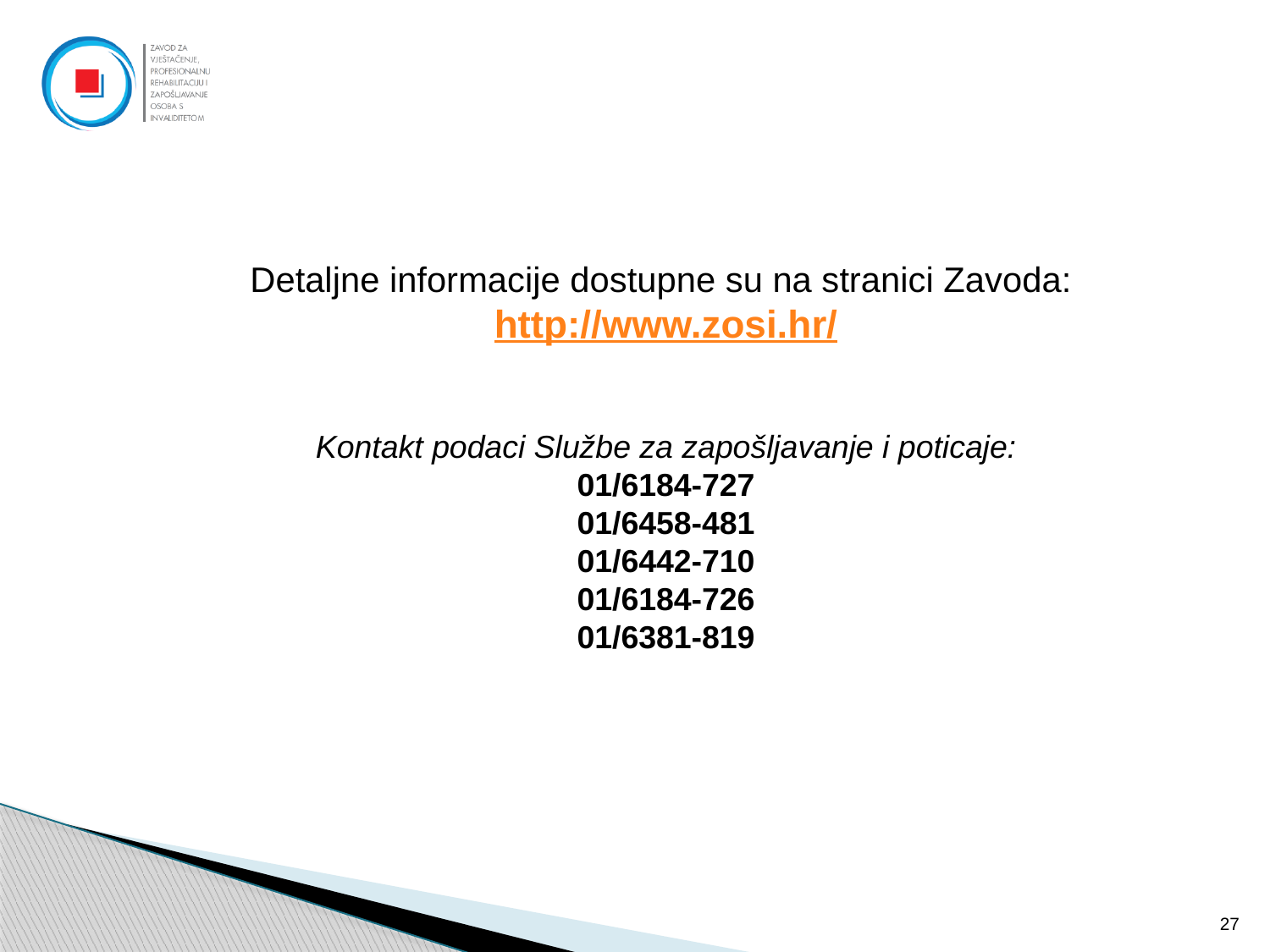

Detaljne informacije dostupne su na stranici Zavoda:
http://www.zosi.hr/

Kontakt podaci Službe za zapošljavanje i poticaje:
01/6184-727
01/6458-481
01/6442-710
01/6184-726
01/6381-819

27